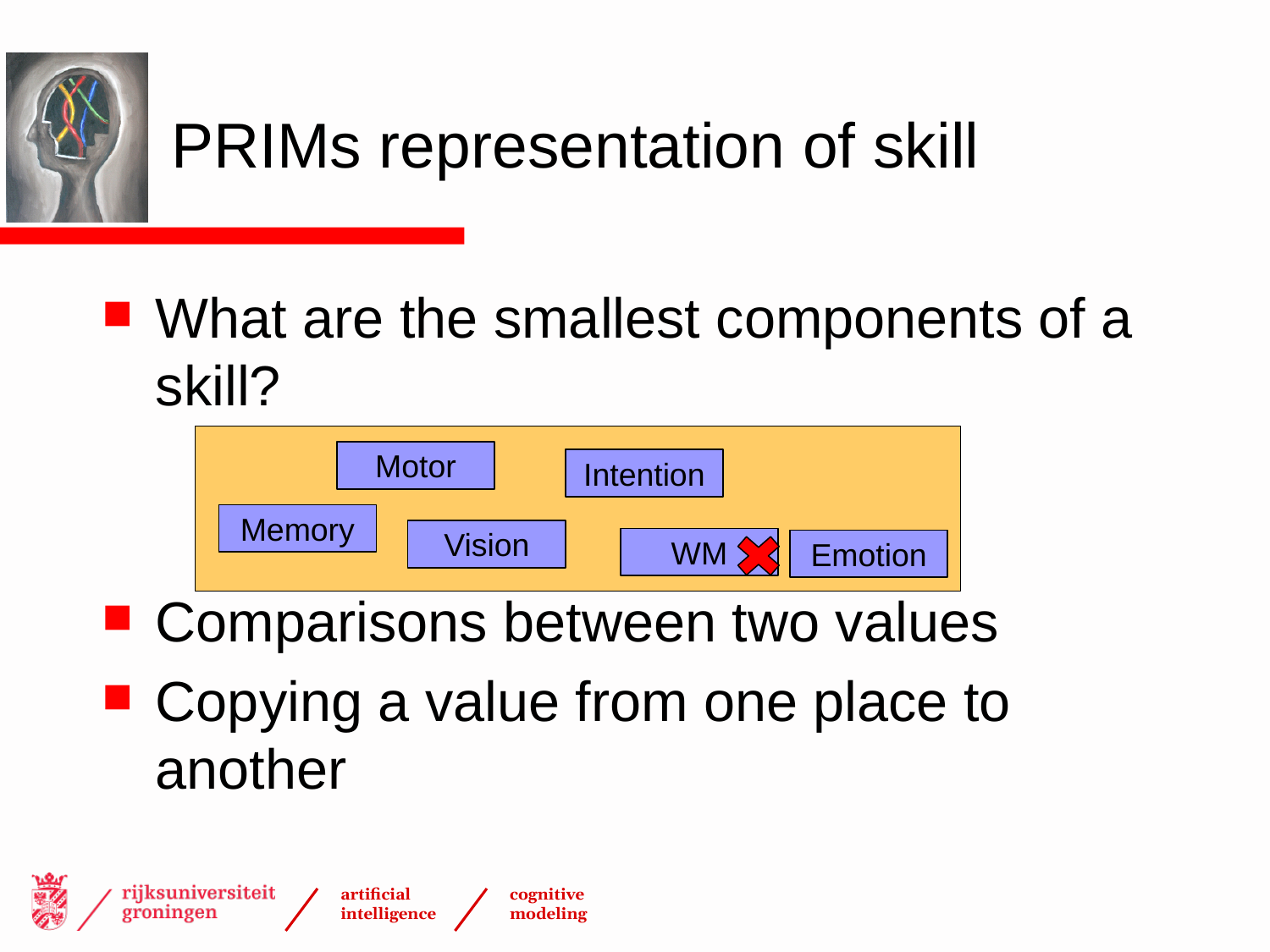

# PRIMs representation of skill
What are the smallest components of a skill?

Comparisons between two values
Copying a value from one place to another

Motor
Intention
Memory
Vision
WM

Emotion